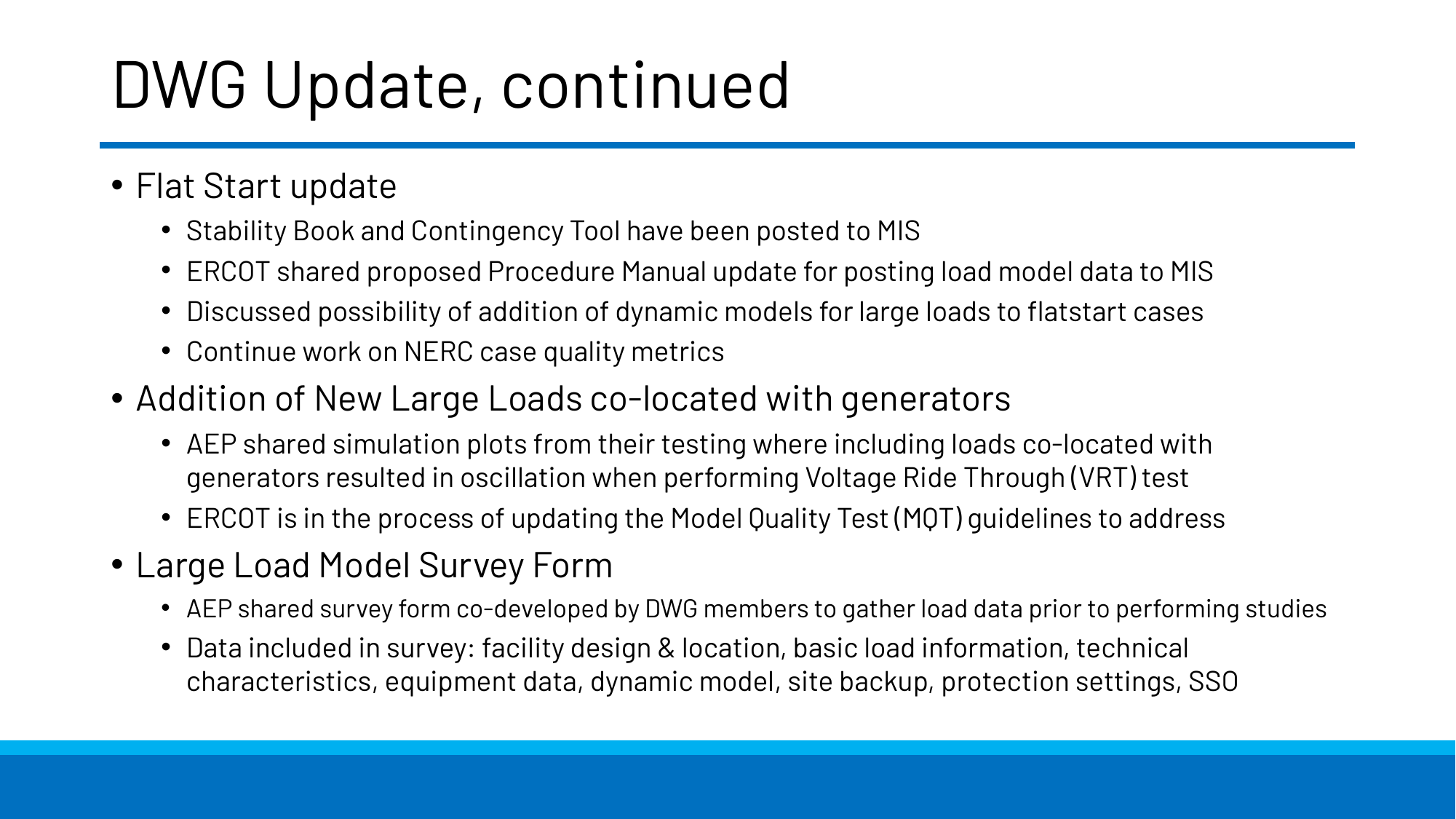

# DWG Update, continued
Flat Start update
Stability Book and Contingency Tool have been posted to MIS
ERCOT shared proposed Procedure Manual update for posting load model data to MIS
Discussed possibility of addition of dynamic models for large loads to flatstart cases
Continue work on NERC case quality metrics
Addition of New Large Loads co-located with generators
AEP shared simulation plots from their testing where including loads co-located with generators resulted in oscillation when performing Voltage Ride Through (VRT) test
ERCOT is in the process of updating the Model Quality Test (MQT) guidelines to address
Large Load Model Survey Form
AEP shared survey form co-developed by DWG members to gather load data prior to performing studies
Data included in survey: facility design & location, basic load information, technical characteristics, equipment data, dynamic model, site backup, protection settings, SSO